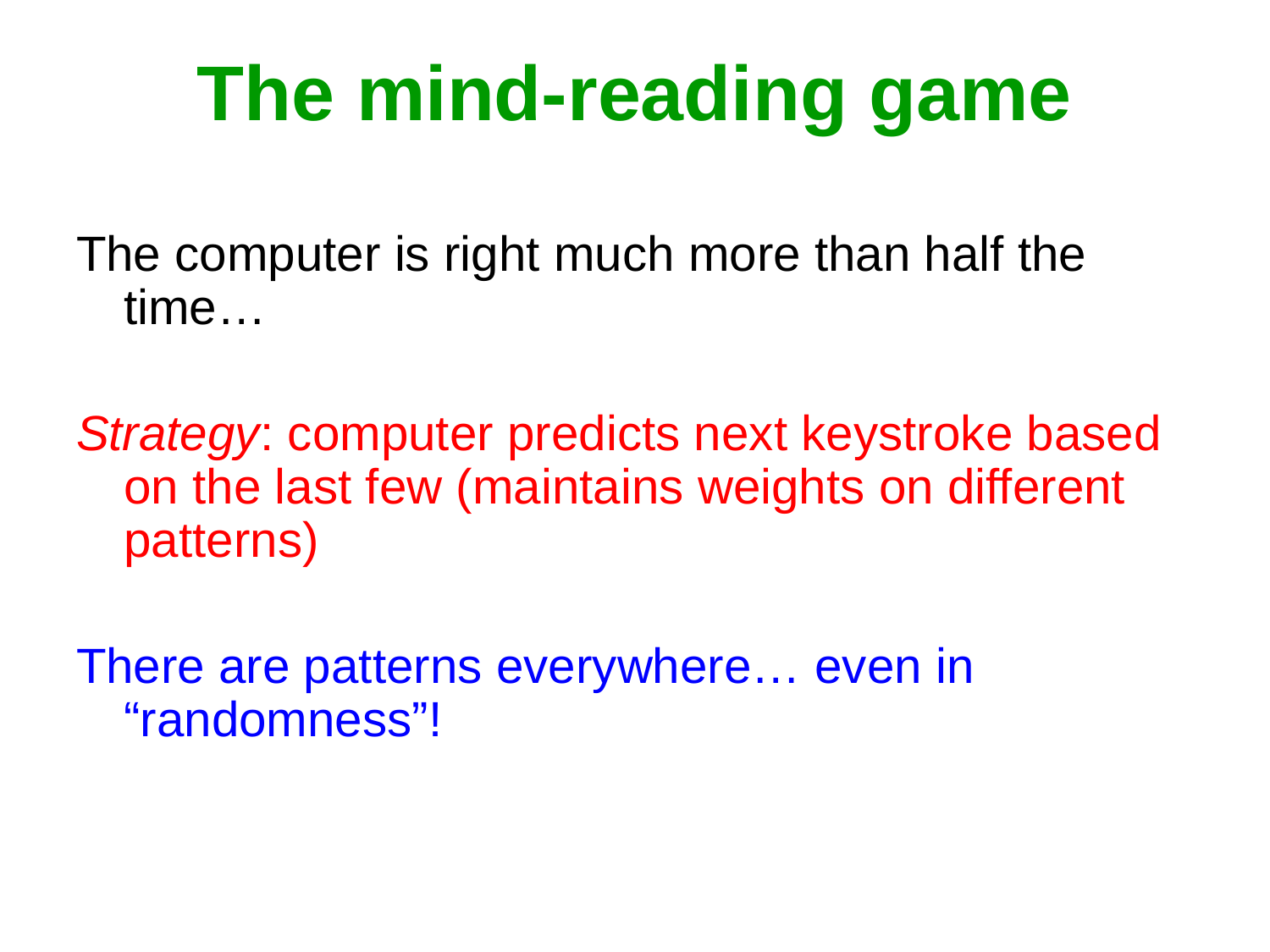

# The mind-reading game
The computer is right much more than half the time…

Strategy: computer predicts next keystroke based on the last few (maintains weights on different patterns)

There are patterns everywhere… even in “randomness”!